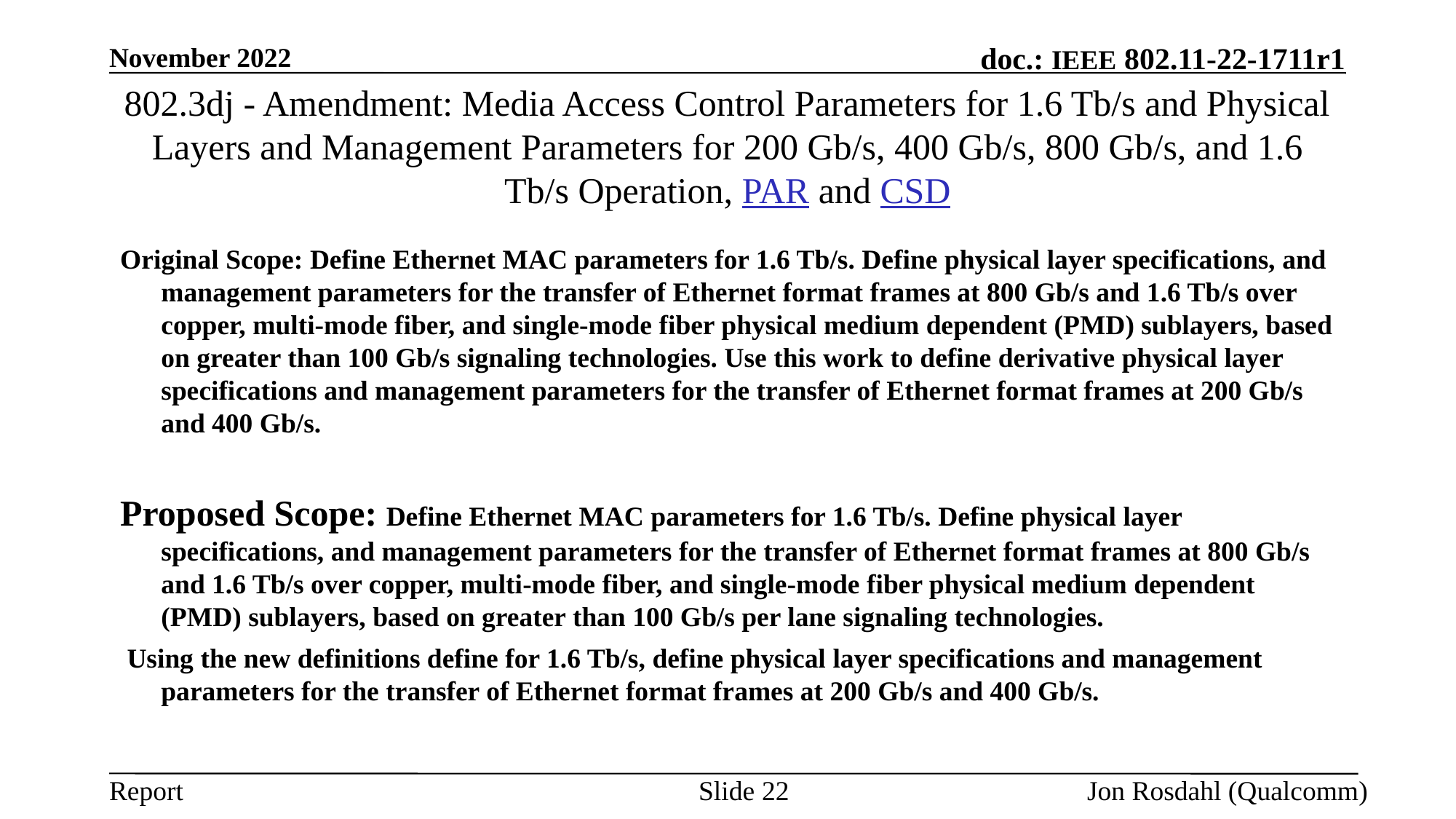

November 2022
# 802.3dj - Amendment: Media Access Control Parameters for 1.6 Tb/s and Physical Layers and Management Parameters for 200 Gb/s, 400 Gb/s, 800 Gb/s, and 1.6 Tb/s Operation, PAR and CSD
Original Scope: Define Ethernet MAC parameters for 1.6 Tb/s. Define physical layer specifications, and management parameters for the transfer of Ethernet format frames at 800 Gb/s and 1.6 Tb/s over copper, multi-mode fiber, and single-mode fiber physical medium dependent (PMD) sublayers, based on greater than 100 Gb/s signaling technologies. Use this work to define derivative physical layer specifications and management parameters for the transfer of Ethernet format frames at 200 Gb/s and 400 Gb/s.

Proposed Scope: Define Ethernet MAC parameters for 1.6 Tb/s. Define physical layer specifications, and management parameters for the transfer of Ethernet format frames at 800 Gb/s and 1.6 Tb/s over copper, multi-mode fiber, and single-mode fiber physical medium dependent (PMD) sublayers, based on greater than 100 Gb/s per lane signaling technologies.
 Using the new definitions define for 1.6 Tb/s, define physical layer specifications and management parameters for the transfer of Ethernet format frames at 200 Gb/s and 400 Gb/s.
Slide 22
Jon Rosdahl (Qualcomm)